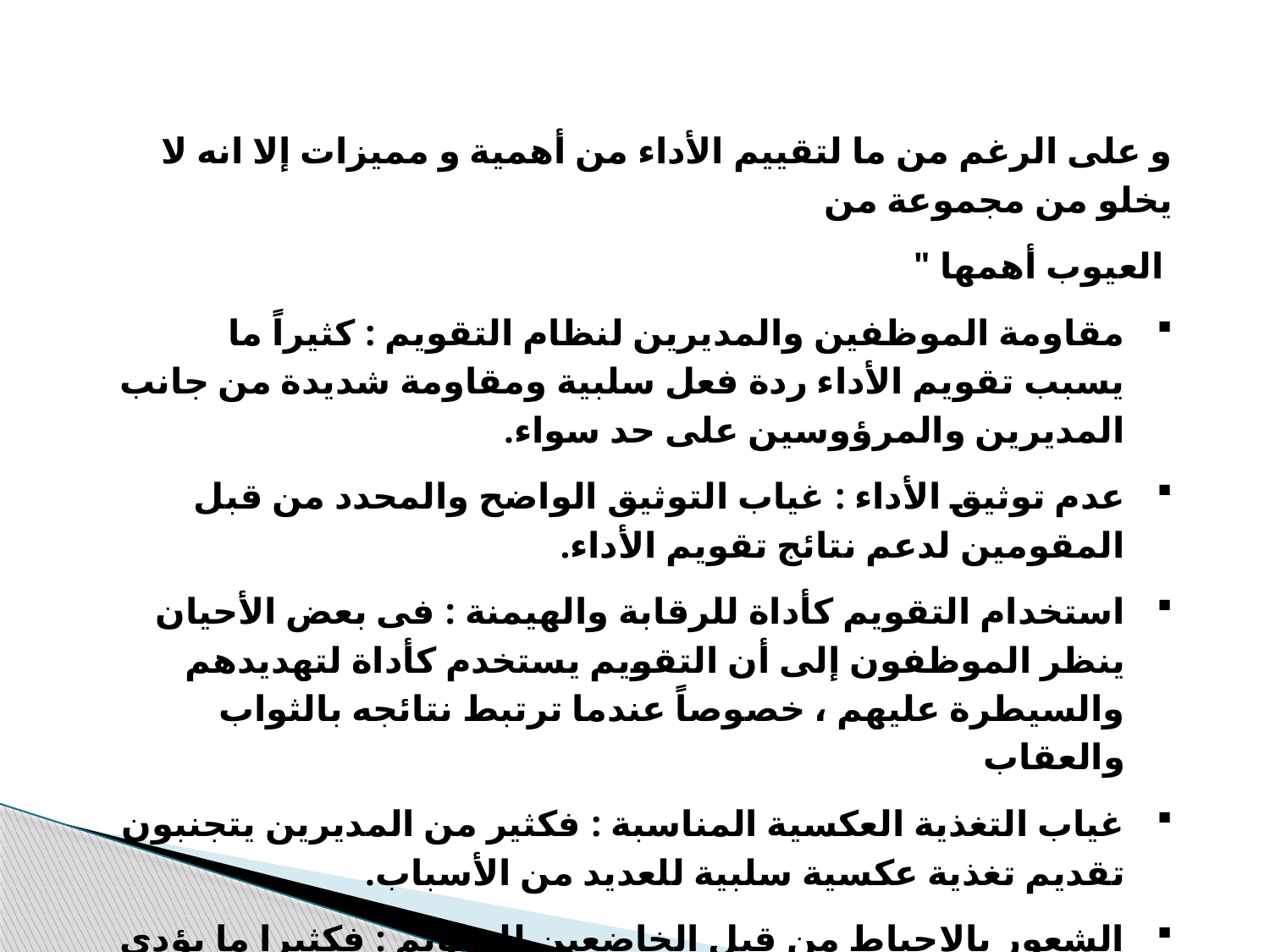

و على الرغم من ما لتقييم الأداء من أهمية و مميزات إلا انه لا يخلو من مجموعة من
 العيوب أهمها "
مقاومة الموظفين والمديرين لنظام التقويم : كثيراً ما يسبب تقويم الأداء ردة فعل سلبية ومقاومة شديدة من جانب المديرين والمرؤوسين على حد سواء.
عدم توثيق الأداء : غياب التوثيق الواضح والمحدد من قبل المقومين لدعم نتائج تقويم الأداء.
استخدام التقويم كأداة للرقابة والهيمنة : فى بعض الأحيان ينظر الموظفون إلى أن التقويم يستخدم كأداة لتهديدهم والسيطرة عليهم ، خصوصاً عندما ترتبط نتائجه بالثواب والعقاب
غياب التغذية العكسية المناسبة : فكثير من المديرين يتجنبون تقديم تغذية عكسية سلبية للعديد من الأسباب.
الشعور بالإحباط من قبل الخاضعين للتقويم : فكثيرا ما يؤدى شعور الموظفين بالمرارة والإحباط في أعقاب تلقيهم لنتائج التقويم.